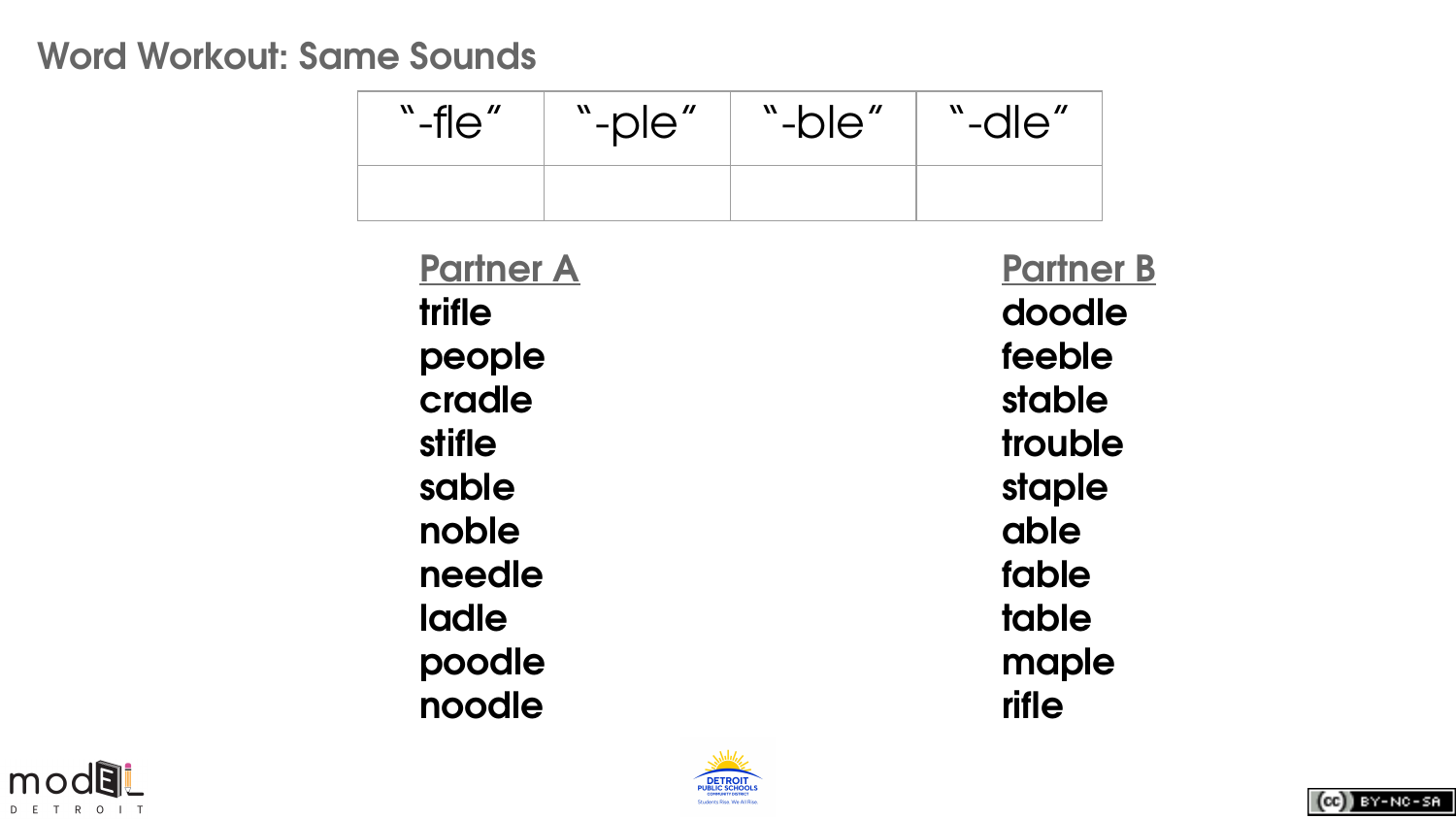

Word Workout: Same Sounds
| “-fle” | “-ple” | “-ble” | “-dle” |
| --- | --- | --- | --- |
|  |  |  |  |
Partner A			Partner B
trifle				doodle
people				feeble
cradle				stable
stifle				trouble
sable				staple
noble				able
needle				fable
ladle				table
poodle				maple
noodle				rifle